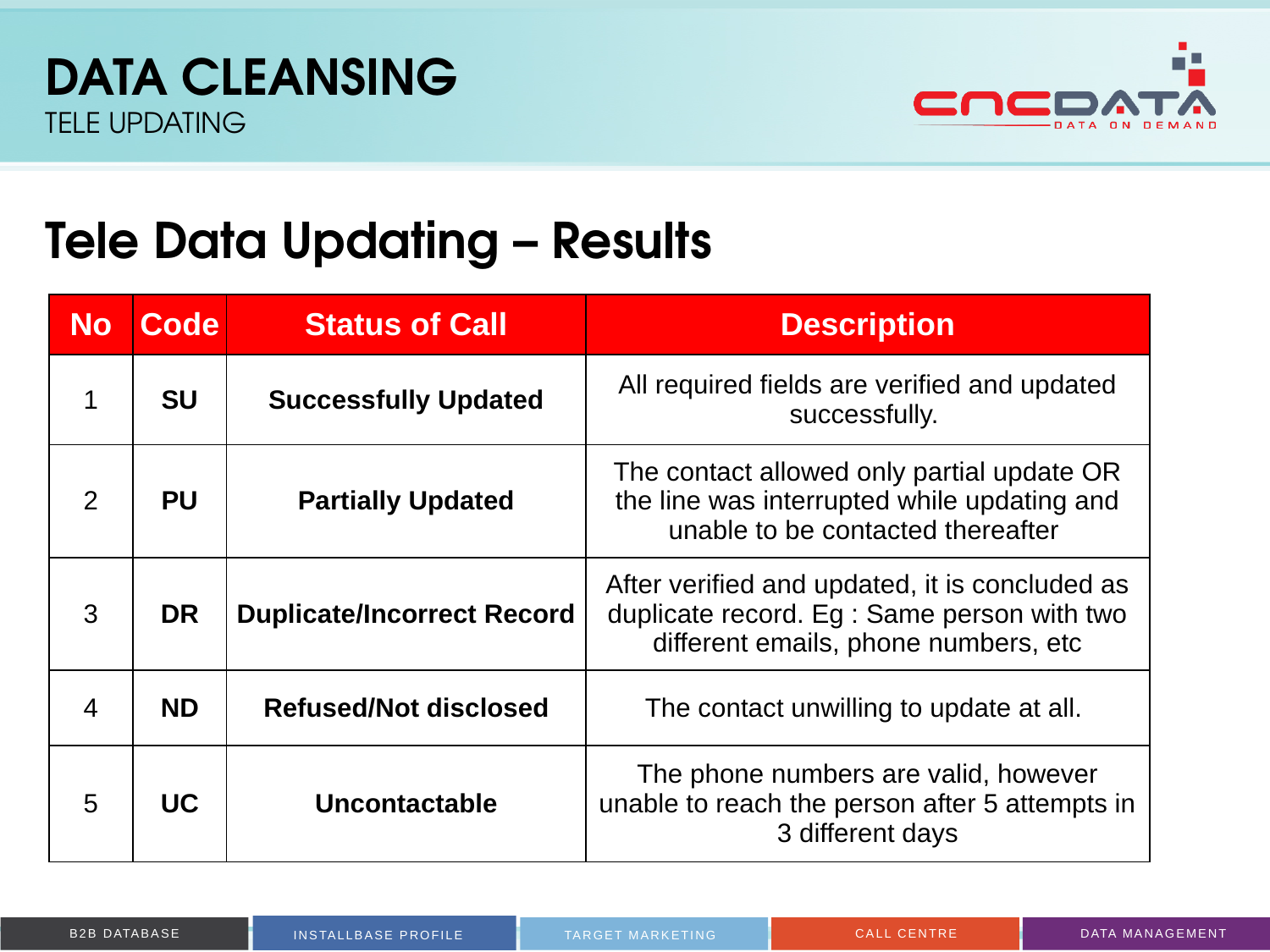

# DATA CLEANSING TELE UPDATING
Tele Data Updating – Results
| No | Code | Status of Call | Description |
| --- | --- | --- | --- |
| 1 | SU | Successfully Updated | All required fields are verified and updated successfully. |
| 2 | PU | Partially Updated | The contact allowed only partial update OR the line was interrupted while updating and unable to be contacted thereafter |
| 3 | DR | Duplicate/Incorrect Record | After verified and updated, it is concluded as duplicate record. Eg : Same person with two different emails, phone numbers, etc |
| 4 | ND | Refused/Not disclosed | The contact unwilling to update at all. |
| 5 | UC | Uncontactable | The phone numbers are valid, however unable to reach the person after 5 attempts in 3 different days |